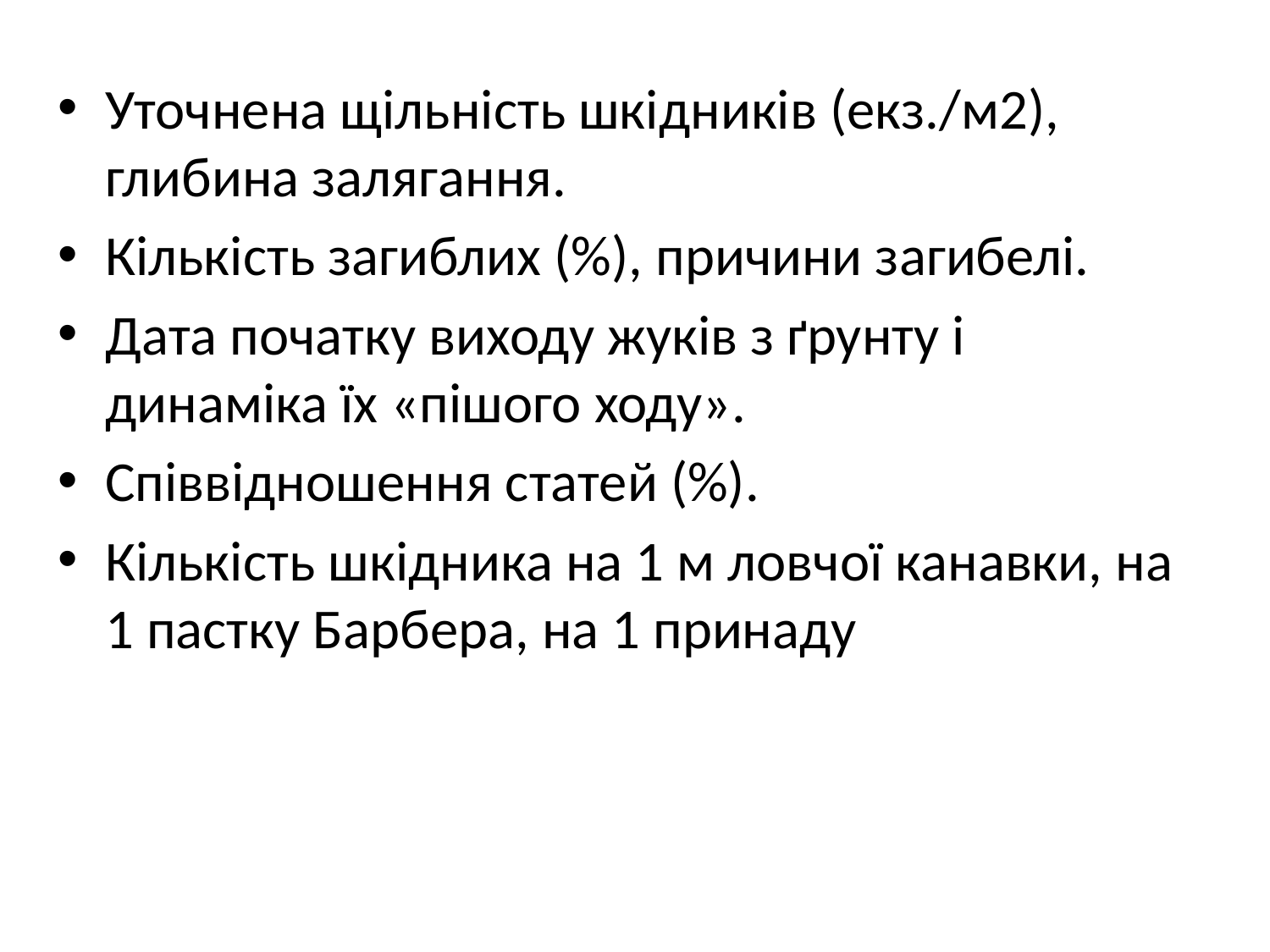

Уточнена щільність шкідників (екз./м2), глибина залягання.
Кількість загиблих (%), причини загибелі.
Дата початку виходу жуків з ґрунту і динаміка їх «пішого ходу».
Співвідношення статей (%).
Кількість шкідника на 1 м ловчої канавки, на 1 пастку Барбера, на 1 принаду